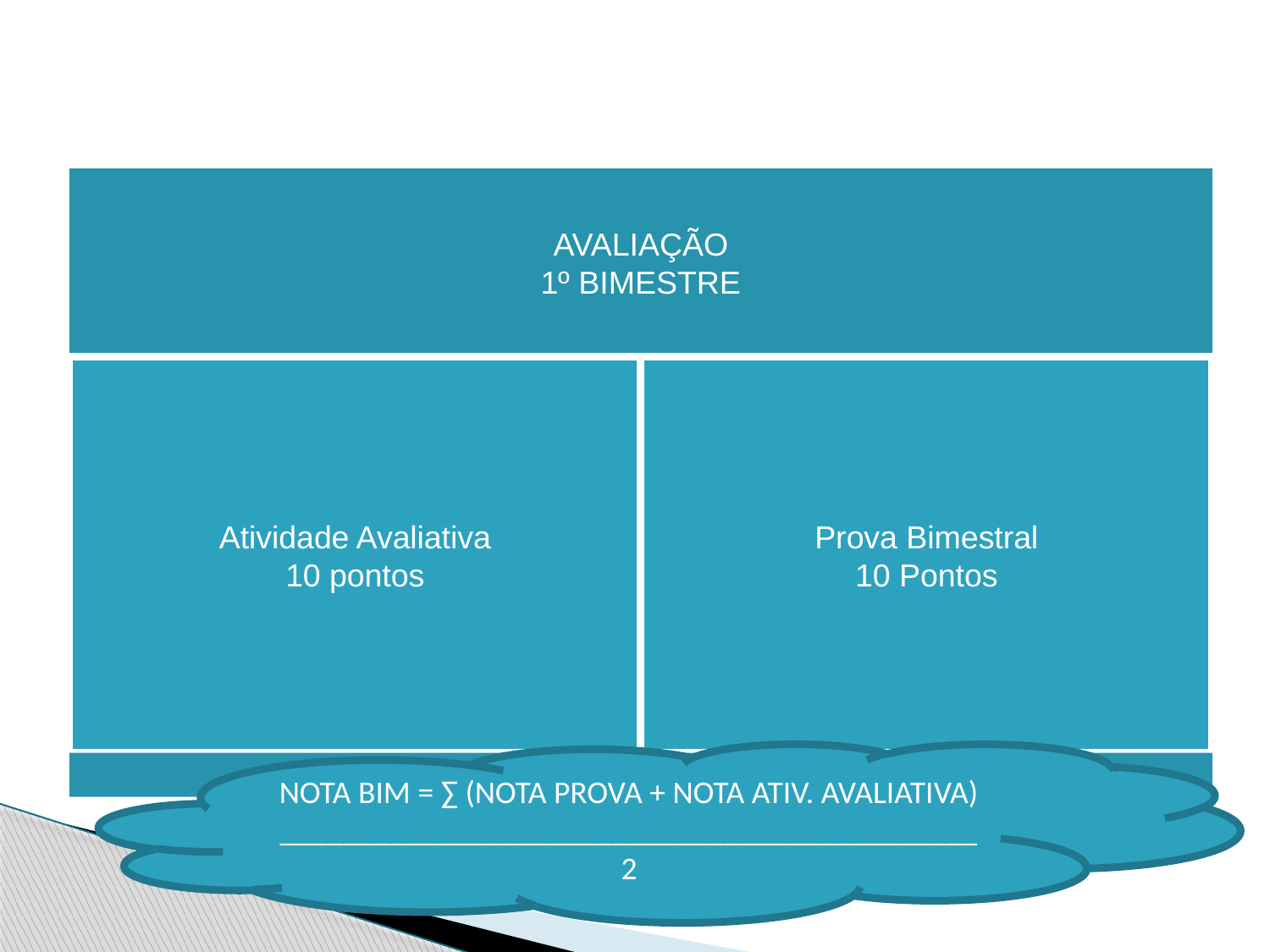

AVALIAÇÃO
1º BIMESTRE
Atividade Avaliativa
10 pontos
Prova Bimestral
10 Pontos
NOTA BIM = ∑ (NOTA PROVA + NOTA ATIV. AVALIATIVA)
____________________________________________
2